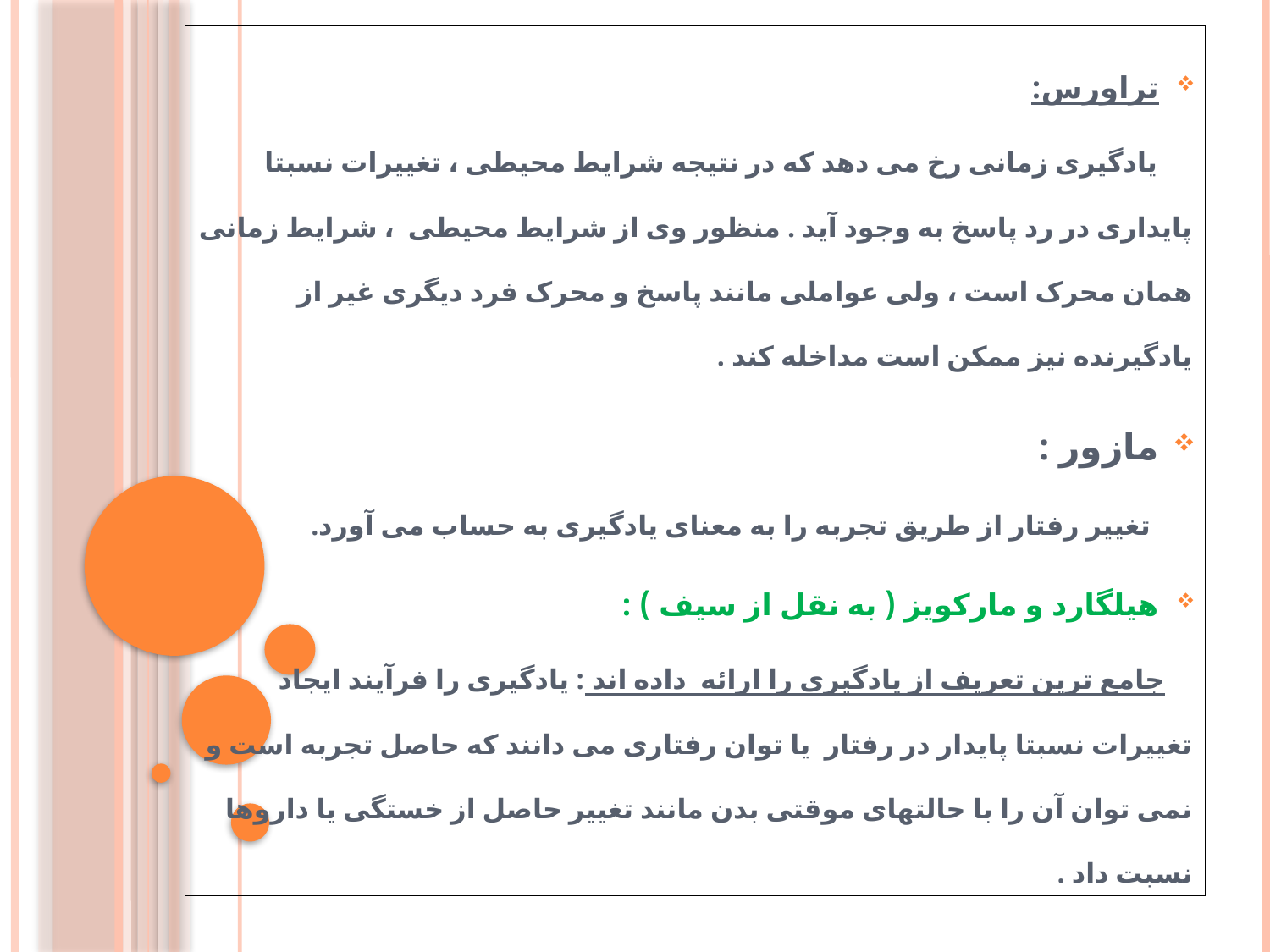

تراورس:
     یادگیری زمانی رخ می دهد که در نتیجه شرایط محیطی ، تغییرات نسبتا پایداری در رد پاسخ به وجود آید . منظور وی از شرایط محیطی  ، شرایط زمانی همان محرک است ، ولی عواملی مانند پاسخ و محرک فرد دیگری غیر از یادگیرنده نیز ممکن است مداخله کند .
مازور :
      تغییر رفتار از طریق تجربه را به معنای یادگیری به حساب می آورد.
هیلگارد و مارکویز ( به نقل از سیف ) :
    جامع ترین تعریف از یادگیری را ارائه  داده اند : یادگیری را فرآیند ایجاد تغییرات نسبتا پایدار در رفتار  یا توان رفتاری می دانند که حاصل تجربه است و نمی توان آن را با حالتهای موقتی بدن مانند تغییر حاصل از خستگی یا داروها نسبت داد .
#